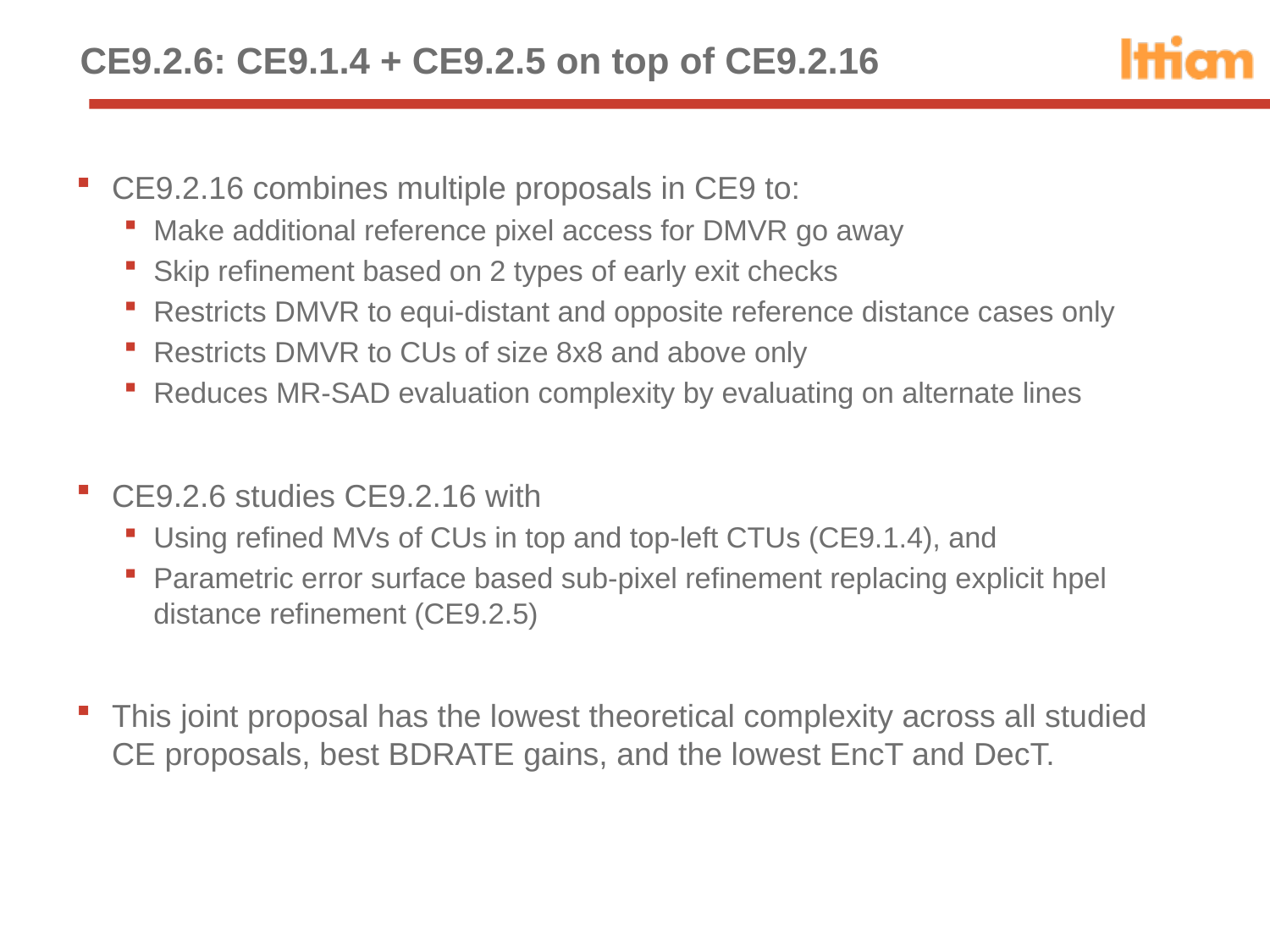

# CE9.2.6: CE9.1.4 + CE9.2.5 on top of CE9.2.16
CE9.2.16 combines multiple proposals in CE9 to:
Make additional reference pixel access for DMVR go away
Skip refinement based on 2 types of early exit checks
Restricts DMVR to equi-distant and opposite reference distance cases only
Restricts DMVR to CUs of size 8x8 and above only
Reduces MR-SAD evaluation complexity by evaluating on alternate lines

CE9.2.6 studies CE9.2.16 with
Using refined MVs of CUs in top and top-left CTUs (CE9.1.4), and
Parametric error surface based sub-pixel refinement replacing explicit hpel distance refinement (CE9.2.5)

This joint proposal has the lowest theoretical complexity across all studied CE proposals, best BDRATE gains, and the lowest EncT and DecT.